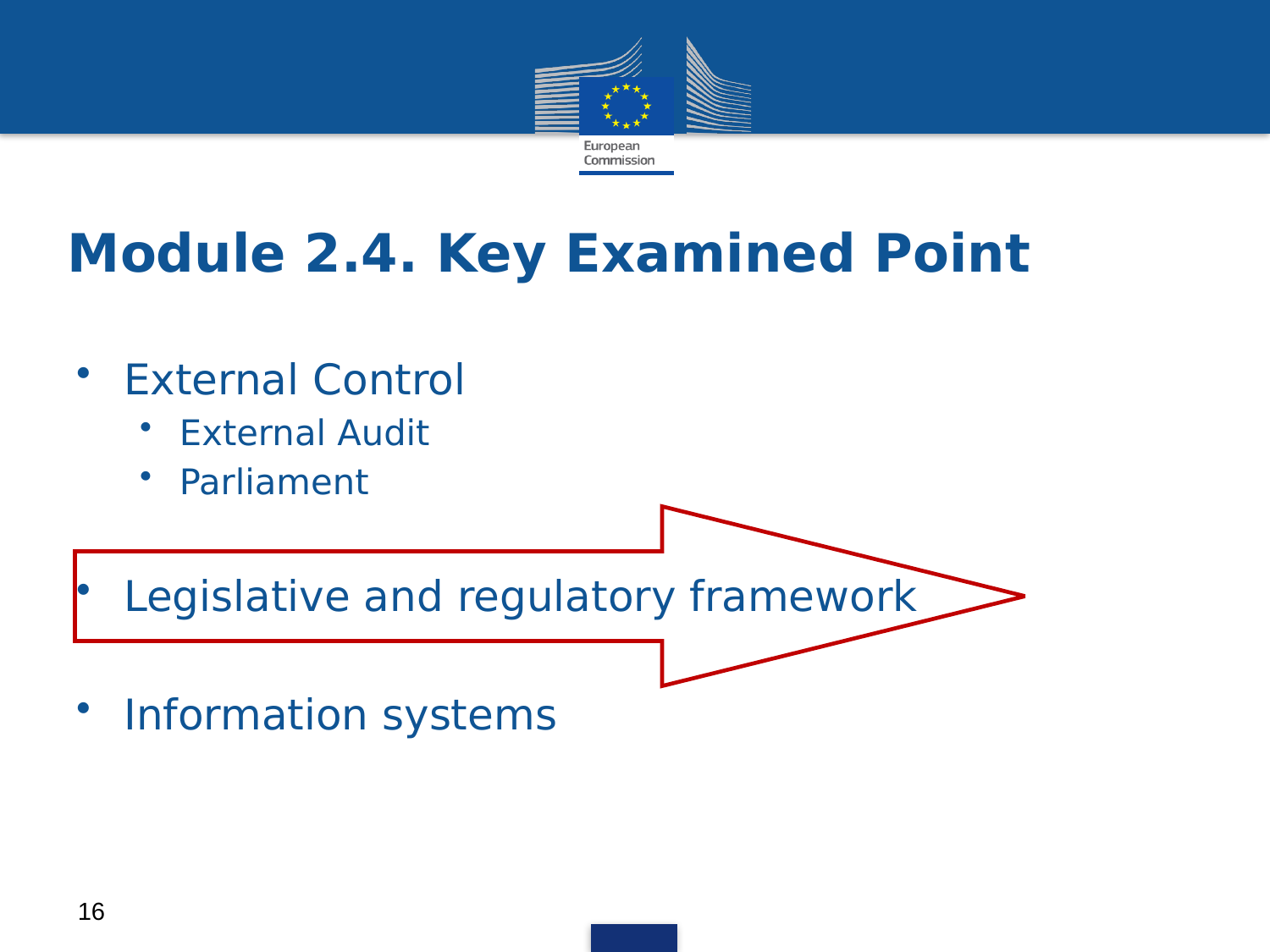

# Module 2.4. Key Examined Point
External Control
External Audit
Parliament

Legislative and regulatory framework

Information systems

16